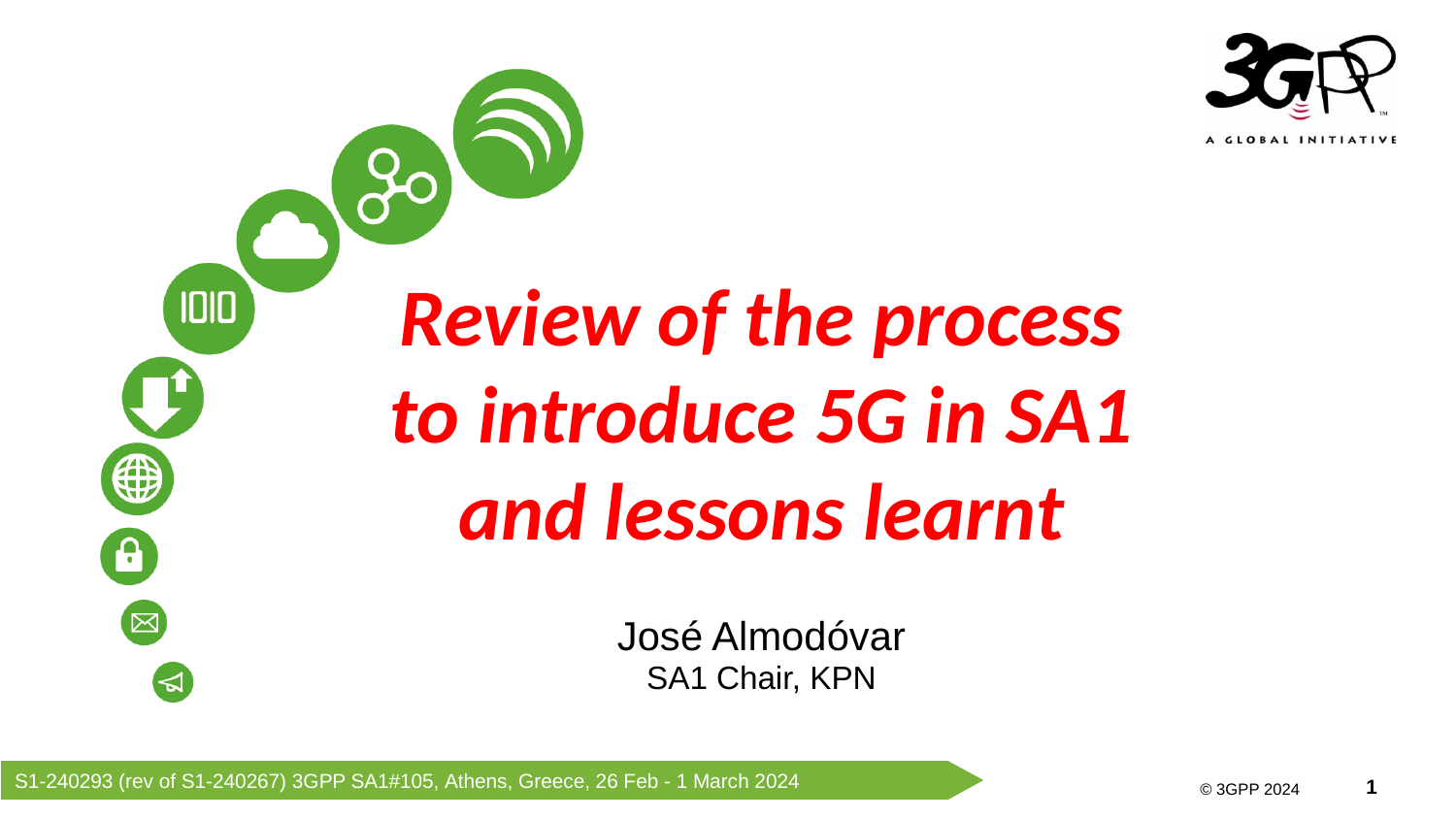

Review of the process
to introduce 5G in SA1
and lessons learnt
José Almodóvar
SA1 Chair, KPN

S1-240293 (rev of S1-240267) 3GPP SA1#105, Athens, Greece, 26 Feb - 1 March 2024

© 3GPP 2024